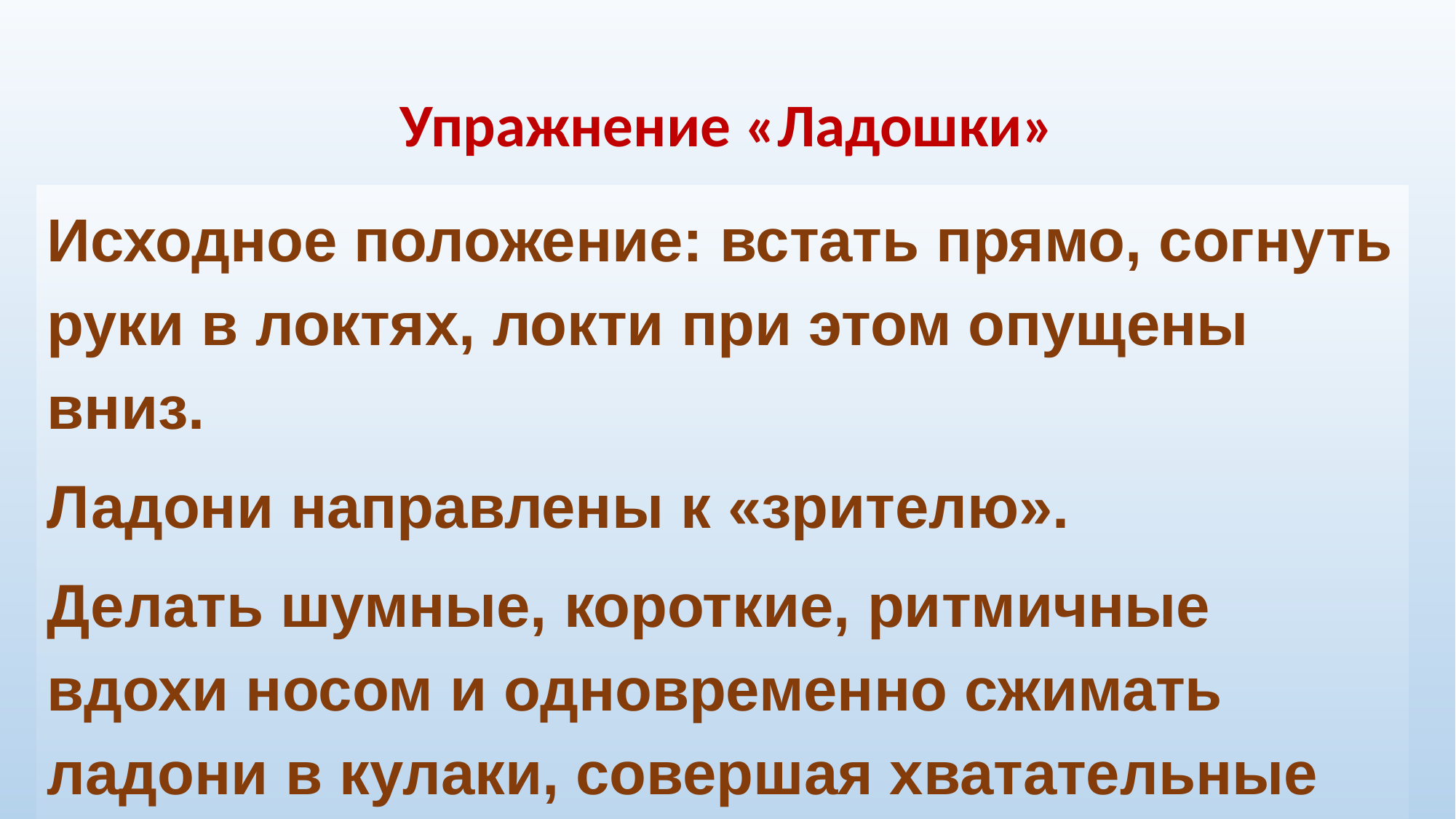

Упражнение «Ладошки»
Исходное положение: встать прямо, согнуть руки в локтях, локти при этом опущены вниз.
Ладони направлены к «зрителю».
Делать шумные, короткие, ритмичные вдохи носом и одновременно сжимать ладони в кулаки, совершая хватательные движения.